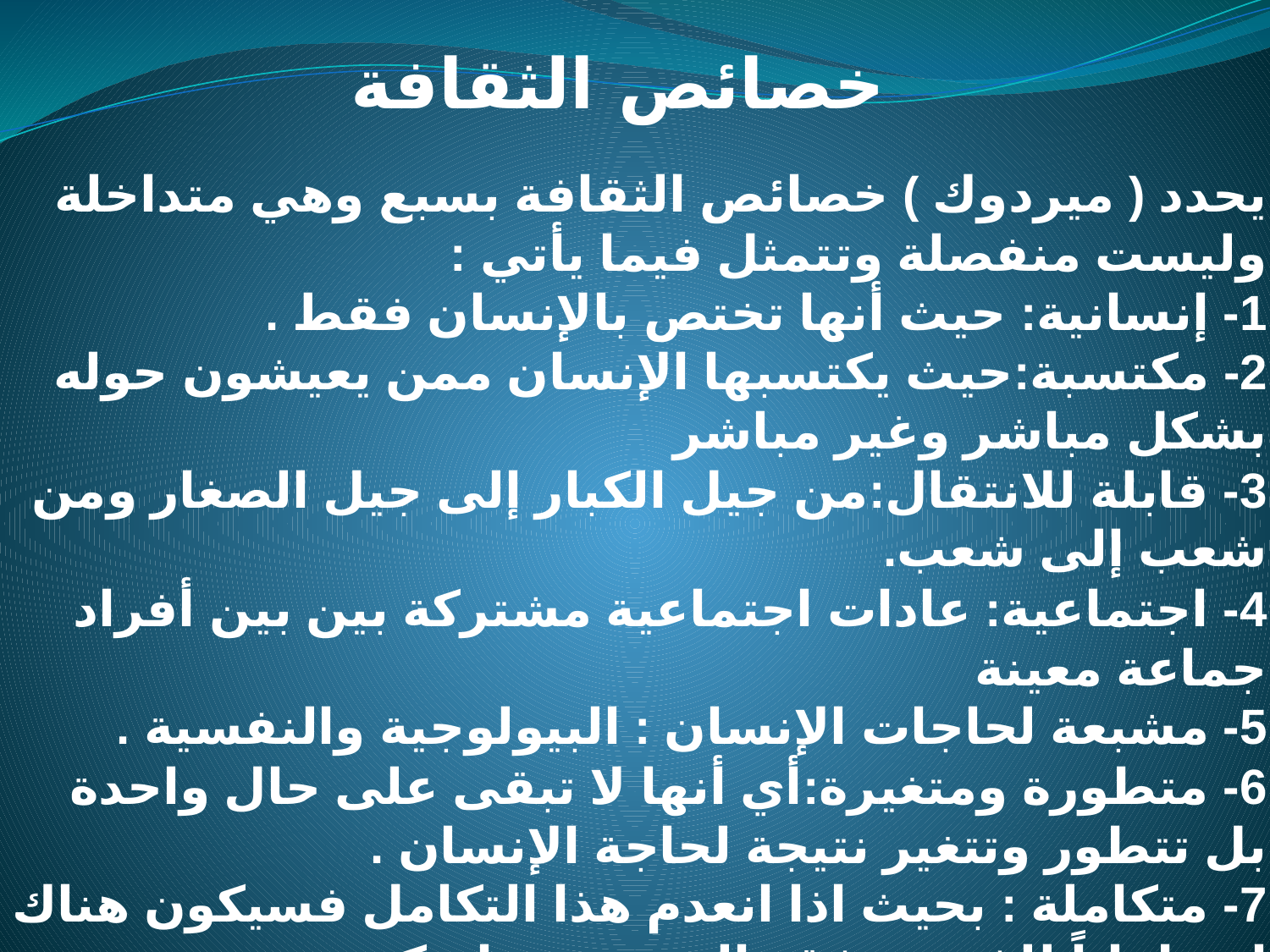

# خصائص الثقافة
يحدد ( ميردوك ) خصائص الثقافة بسبع وهي متداخلة وليست منفصلة وتتمثل فيما يأتي :
1- إنسانية: حيث أنها تختص بالإنسان فقط . 
2- مكتسبة:حيث يكتسبها الإنسان ممن يعيشون حوله بشكل مباشر وغير مباشر
3- قابلة للانتقال:من جيل الكبار إلى جيل الصغار ومن شعب إلى شعب.
4- اجتماعية: عادات اجتماعية مشتركة بين بين أفراد جماعة معينة
5- مشبعة لحاجات الإنسان : البيولوجية والنفسية .
6- متطورة ومتغيرة:أي أنها لا تبقى على حال واحدة بل تتطور وتتغير نتيجة لحاجة الإنسان . 
7- متكاملة : بحيث اذا انعدم هذا التكامل فسيكون هناك اضطراباً للفرد ويفقد المجتمع تماسكه .